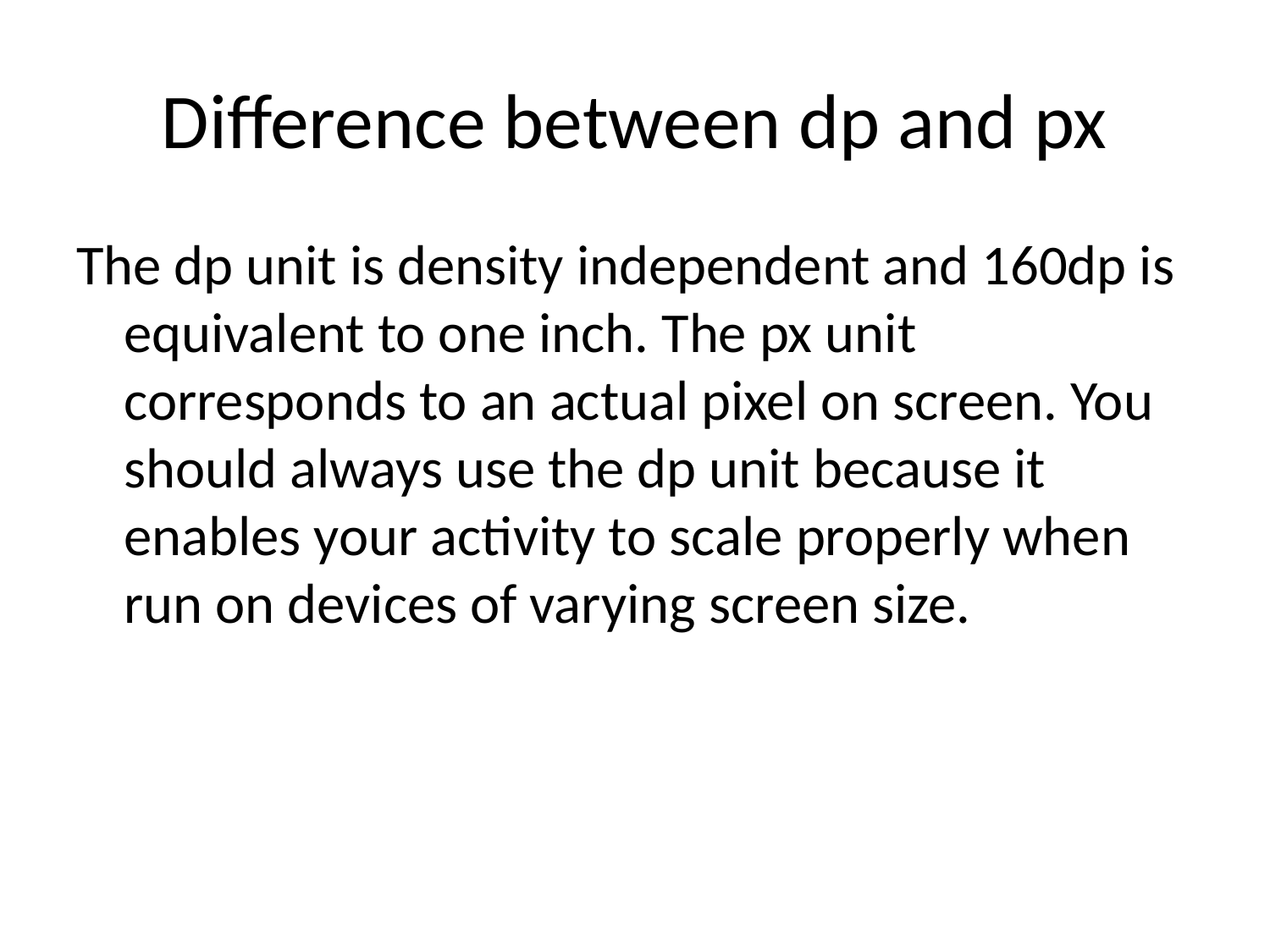

# Difference between dp and px
The dp unit is density independent and 160dp is equivalent to one inch. The px unit corresponds to an actual pixel on screen. You should always use the dp unit because it enables your activity to scale properly when run on devices of varying screen size.